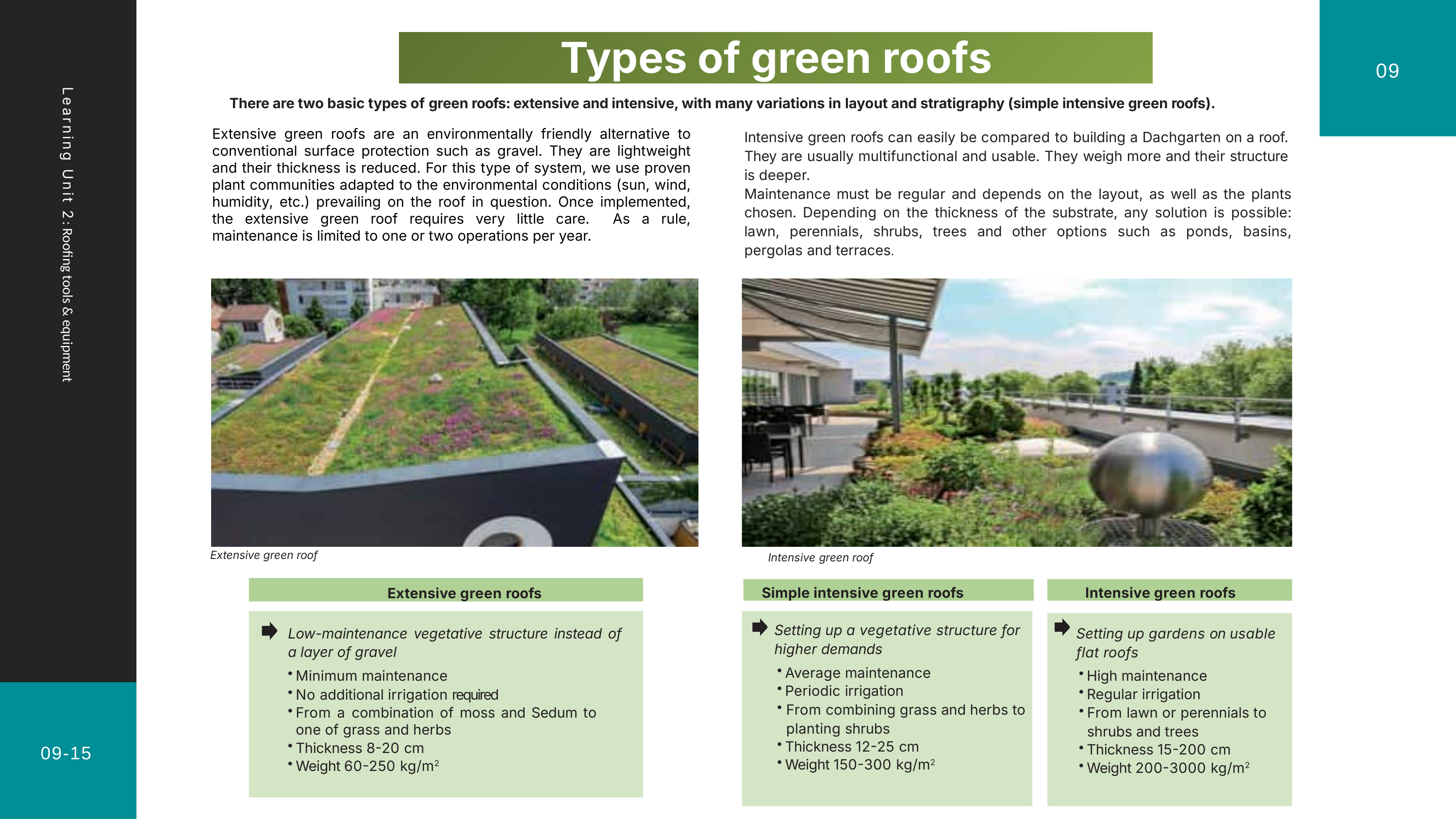

Types of green roofs

09
There are two basic types of green roofs: extensive and intensive, with many variations in layout and stratigraphy (simple intensive green roofs).

Extensive green roofs are an environmentally friendly alternative to conventional surface protection such as gravel. They are lightweight and their thickness is reduced. For this type of system, we use proven plant communities adapted to the environmental conditions (sun, wind, humidity, etc.) prevailing on the roof in question. Once implemented, the extensive green roof requires very little care.  As a rule, maintenance is limited to one or two operations per year.
Intensive green roofs can easily be compared to building a Dachgarten on a roof. They are usually multifunctional and usable. They weigh more and their structure is deeper.
Maintenance must be regular and depends on the layout, as well as the plants chosen. Depending on the thickness of the substrate, any solution is possible: lawn, perennials, shrubs, trees and other options such as ponds, basins, pergolas and terraces.

 Learning Unit 2: Roofing tools & equipment

Extensive green roof
Intensive green roof
Extensive green roofs
Simple intensive green roofs
Intensive green roofs

Setting up a vegetative structure for higher demands
Average maintenance
Periodic irrigation
From combining grass and herbs to planting shrubs
Thickness 12-25 cm
Weight 150-300 kg/m2

Setting up gardens on usable flat roofs
High maintenance
Regular irrigation
From lawn or perennials to shrubs and trees
Thickness 15-200 cm
Weight 200-3000 kg/m2
Low-maintenance vegetative structure instead of a layer of gravel
Minimum maintenance
No additional irrigation required
From a combination of moss and Sedum to one of grass and herbs
Thickness 8-20 cm
Weight 60-250 kg/m2

09-15